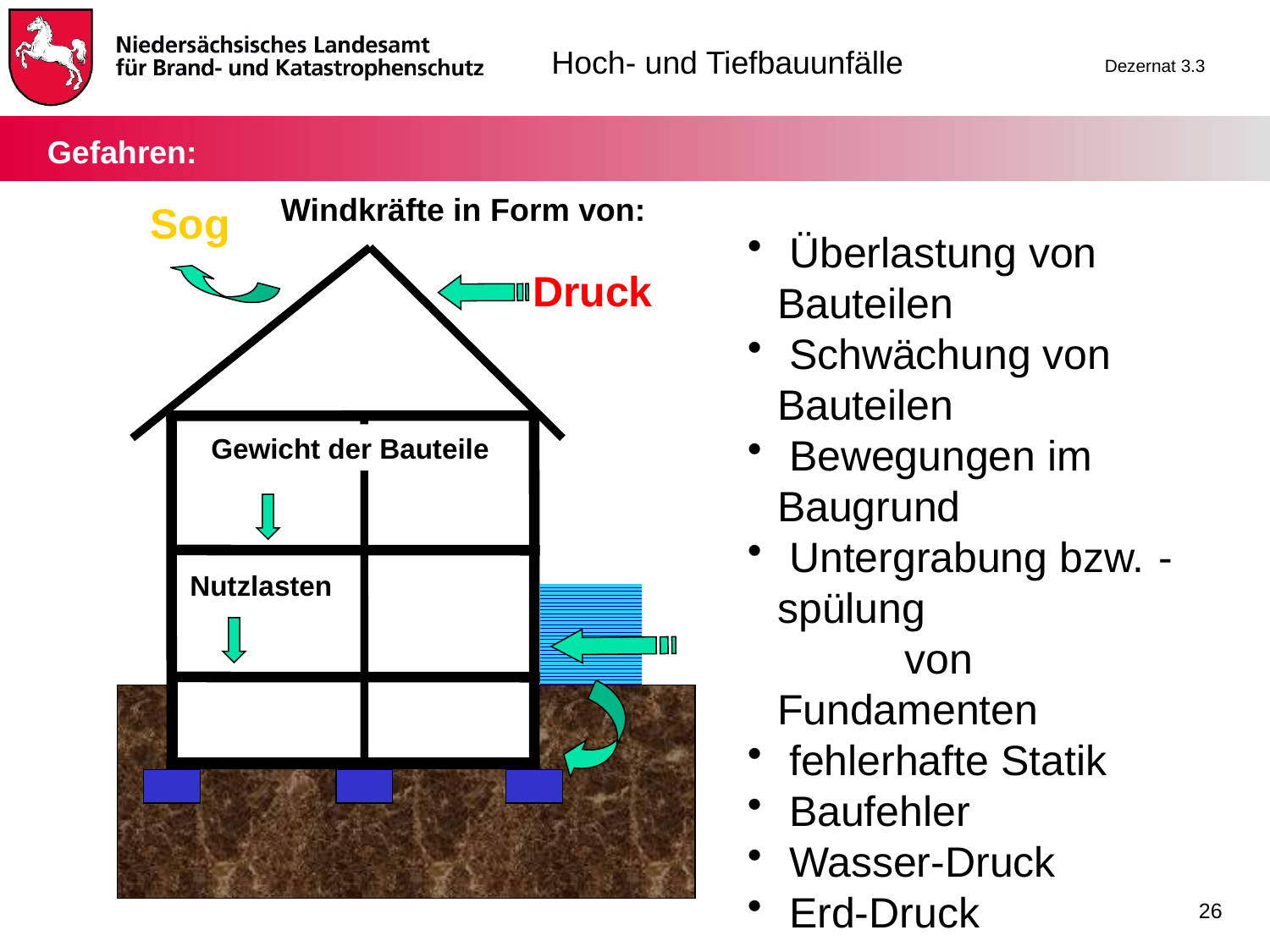

Gefahren:
Windkräfte in Form von:

Sog
 Überlastung von 	Bauteilen
 Schwächung von 	Bauteilen
 Bewegungen im 	Baugrund
 Untergrabung bzw.	-spülung
  	von Fundamenten
 fehlerhafte Statik
 Baufehler
 Wasser-Druck
 Erd-Druck

Druck

Gewicht der Bauteile

Nutzlasten

26